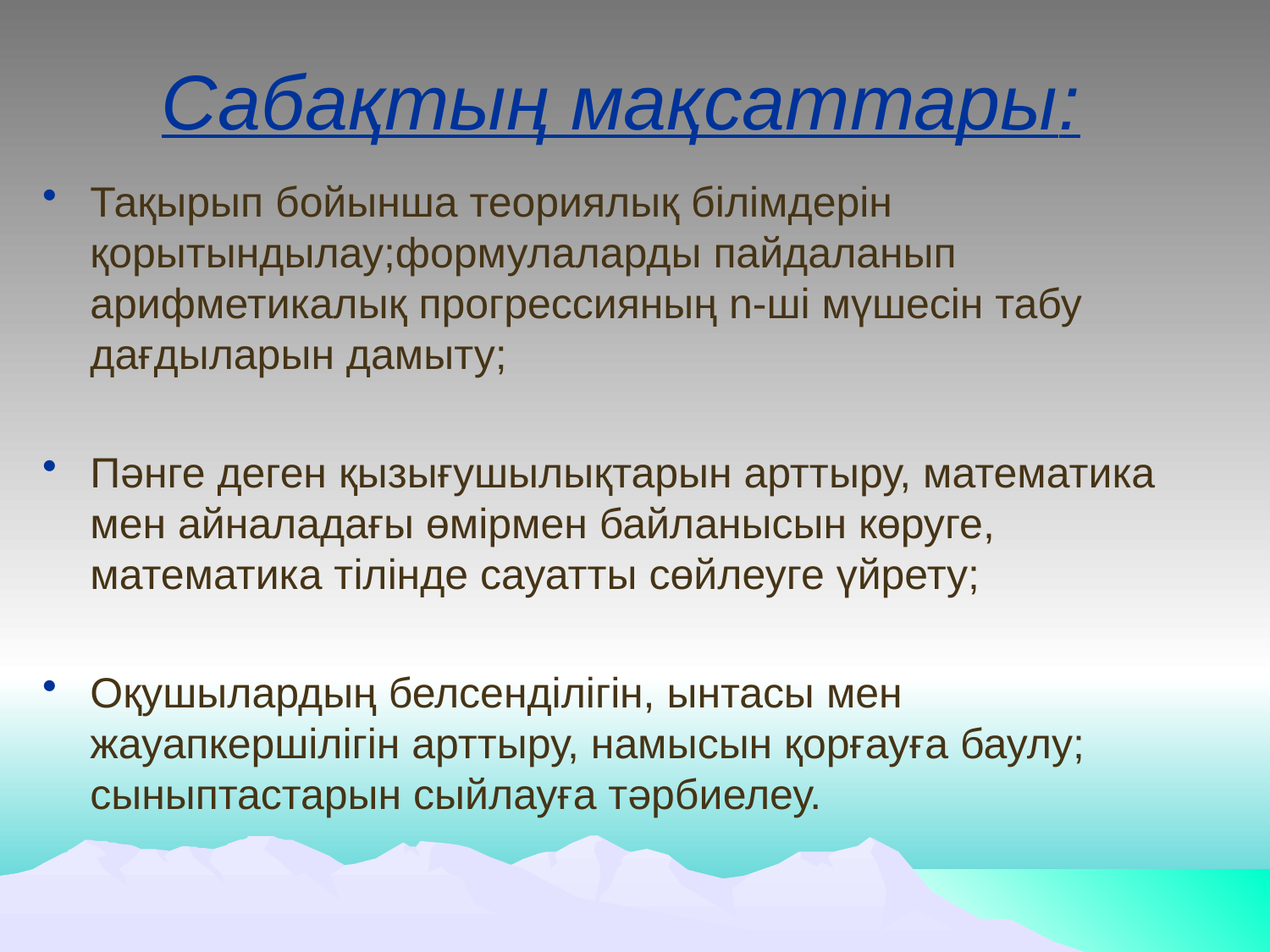

# Сабақтың мақсаттары:
Тақырып бойынша теориялық білімдерін қорытындылау;формулаларды пайдаланып арифметикалық прогрессияның n-ші мүшесін табу  дағдыларын дамыту;

Пәнге деген қызығушылықтарын арттыру, математика мен айналадағы өмірмен байланысын көруге, математика тілінде сауатты сөйлеуге үйрету;

Оқушылардың белсенділігін, ынтасы мен жауапкершілігін арттыру, намысын қорғауға баулу; сыныптастарын сыйлауға тәрбиелеу.